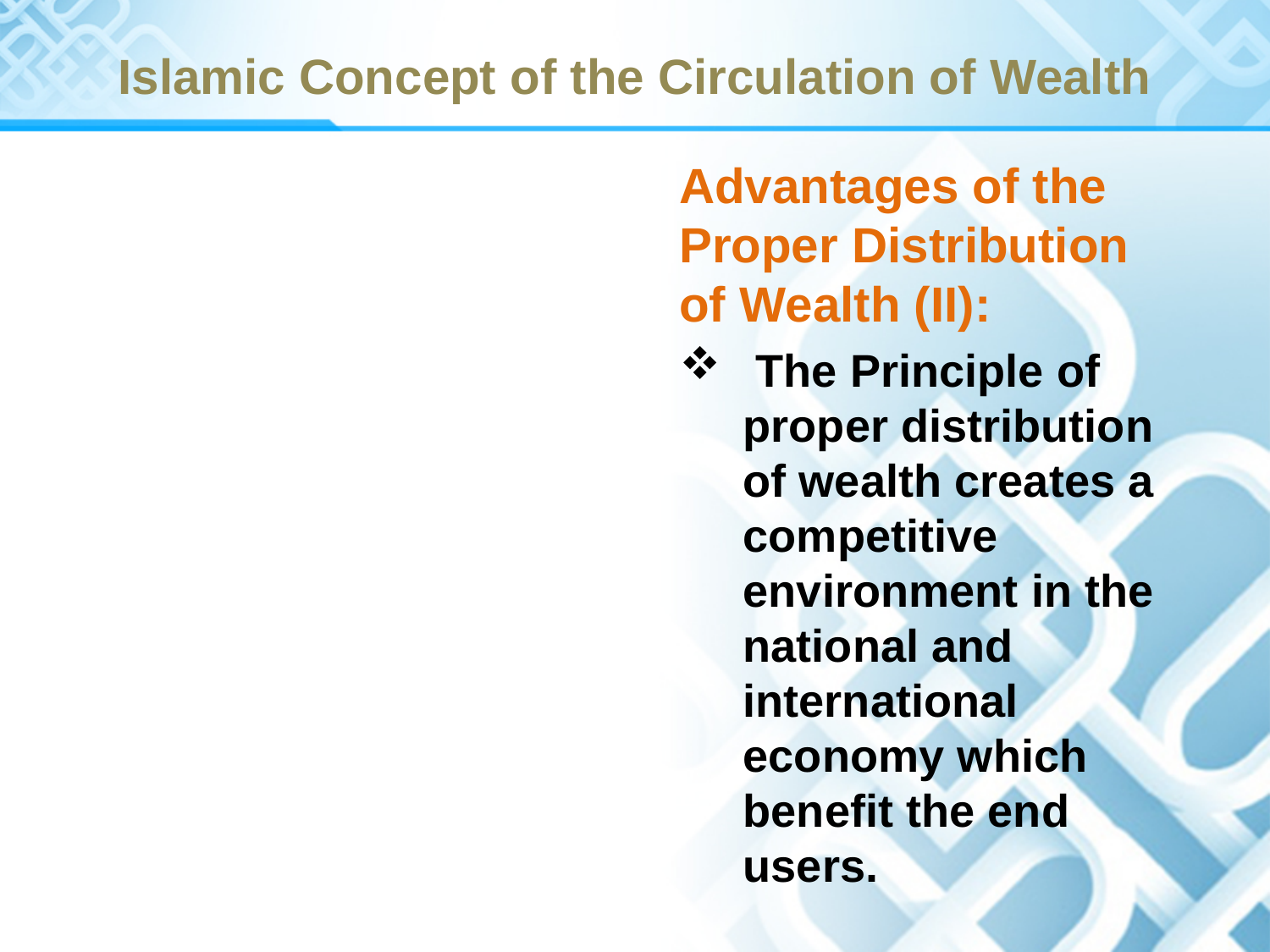

# Islamic Concept of the Circulation of Wealth
Advantages of the Proper Distribution of Wealth (II):
 The Principle of proper distribution of wealth creates a competitive environment in the national and international economy which benefit the end users.